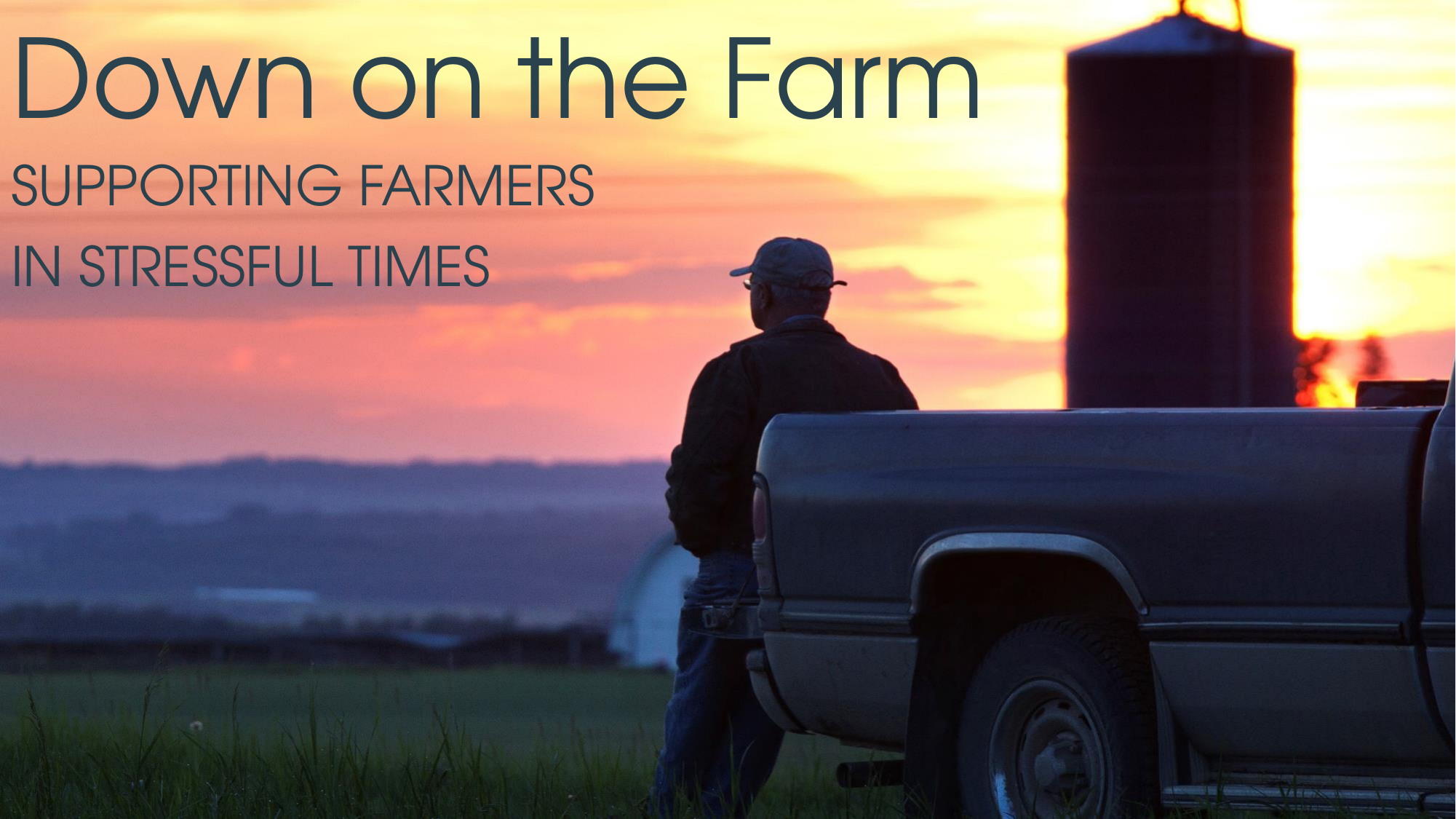

# Down on the Farm
Supporting Farmers
in Stressful times